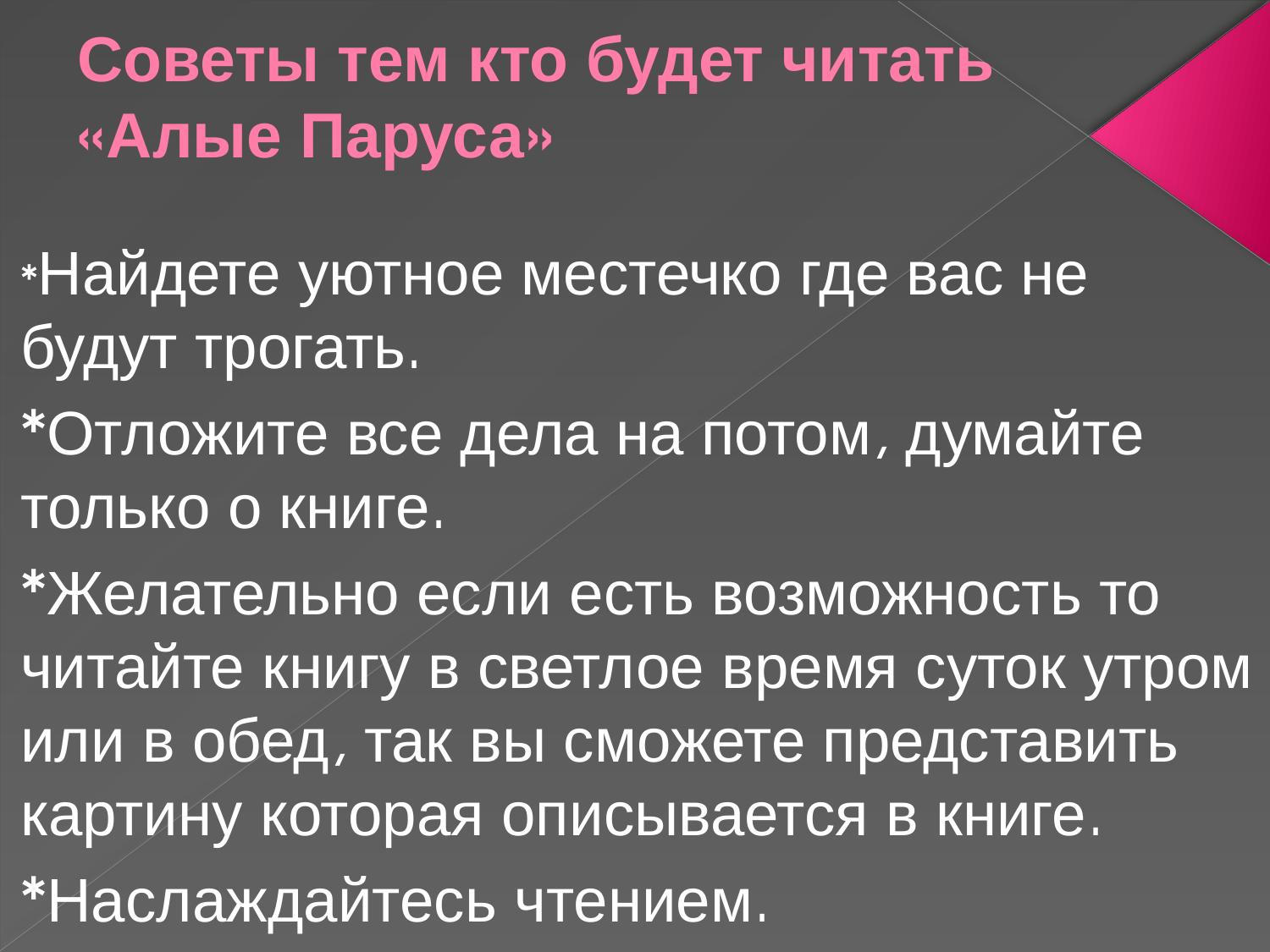

# Советы тем кто будет читать «Алые Паруса»
*Найдете уютное местечко где вас не будут трогать.
*Отложите все дела на потом, думайте только о книге.
*Желательно если есть возможность то читайте книгу в светлое время суток утром или в обед, так вы сможете представить картину которая описывается в книге.
*Наслаждайтесь чтением.